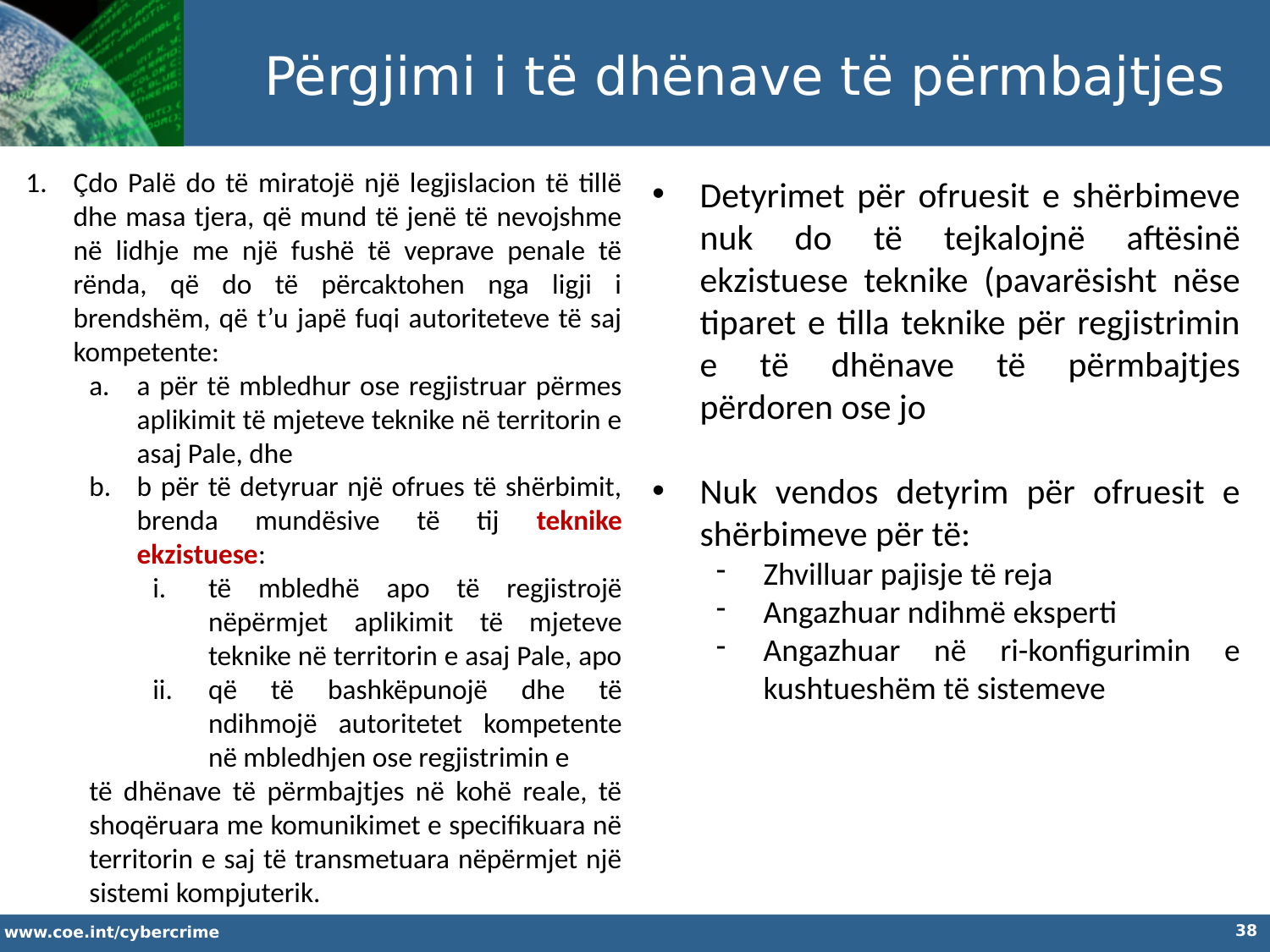

Përgjimi i të dhënave të përmbajtjes
Çdo Palë do të miratojë një legjislacion të tillë dhe masa tjera, që mund të jenë të nevojshme në lidhje me një fushë të veprave penale të rënda, që do të përcaktohen nga ligji i brendshëm, që t’u japë fuqi autoriteteve të saj kompetente:
a për të mbledhur ose regjistruar përmes aplikimit të mjeteve teknike në territorin e asaj Pale, dhe
b për të detyruar një ofrues të shërbimit, brenda mundësive të tij teknike ekzistuese:
të mbledhë apo të regjistrojë nëpërmjet aplikimit të mjeteve teknike në territorin e asaj Pale, apo
që të bashkëpunojë dhe të ndihmojë autoritetet kompetente në mbledhjen ose regjistrimin e
të dhënave të përmbajtjes në kohë reale, të shoqëruara me komunikimet e specifikuara në territorin e saj të transmetuara nëpërmjet një sistemi kompjuterik.
Detyrimet për ofruesit e shërbimeve nuk do të tejkalojnë aftësinë ekzistuese teknike (pavarësisht nëse tiparet e tilla teknike për regjistrimin e të dhënave të përmbajtjes përdoren ose jo

Nuk vendos detyrim për ofruesit e shërbimeve për të:
Zhvilluar pajisje të reja
Angazhuar ndihmë eksperti
Angazhuar në ri-konfigurimin e kushtueshëm të sistemeve